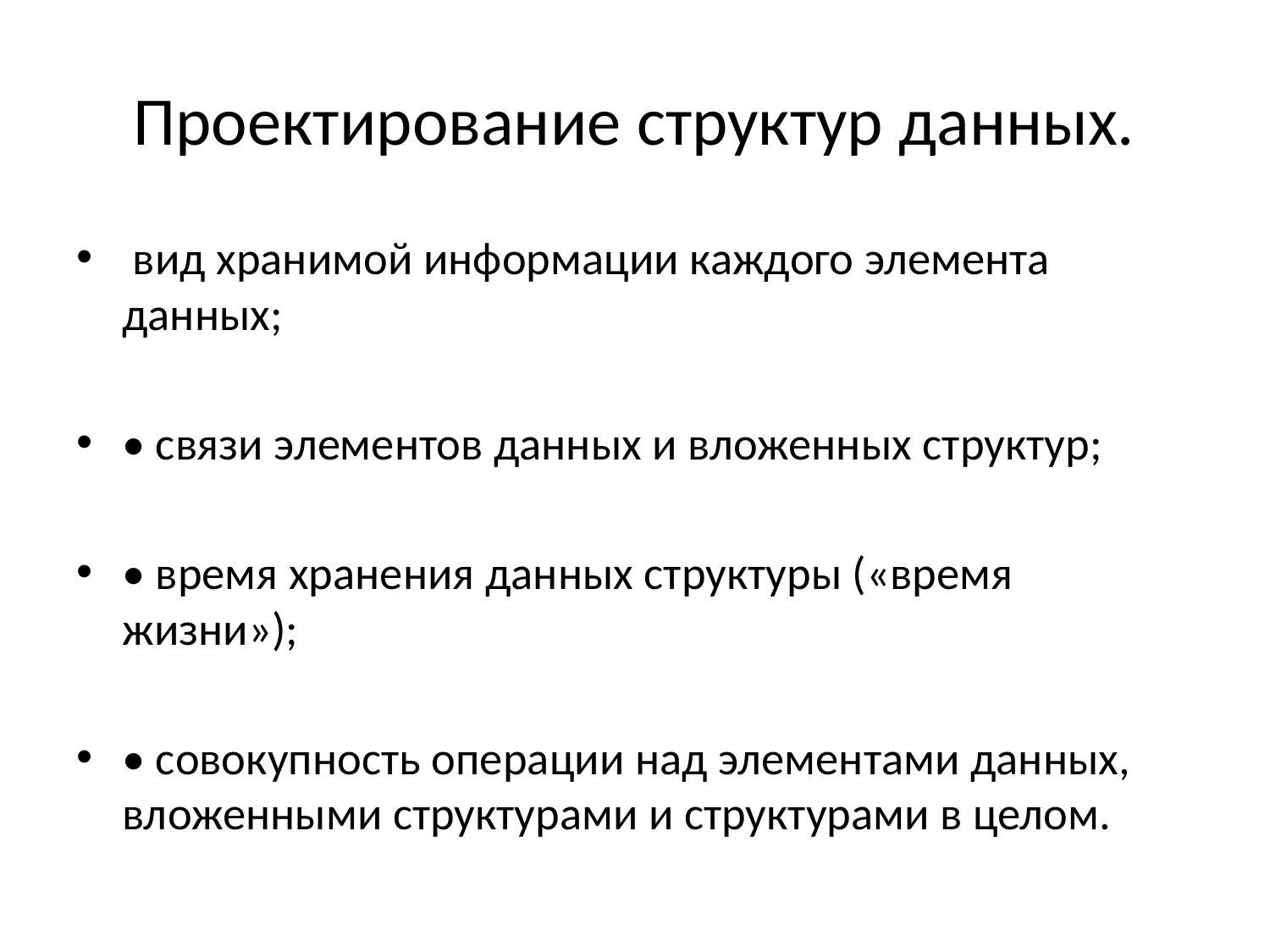

# Проектирование структур данных.
 вид хранимой информации каждого элемента данных;

• связи элементов данных и вложенных структур;

• время хранения данных структуры («время жизни»);

• совокупность операции над элементами данных, вложенными структурами и структурами в целом.